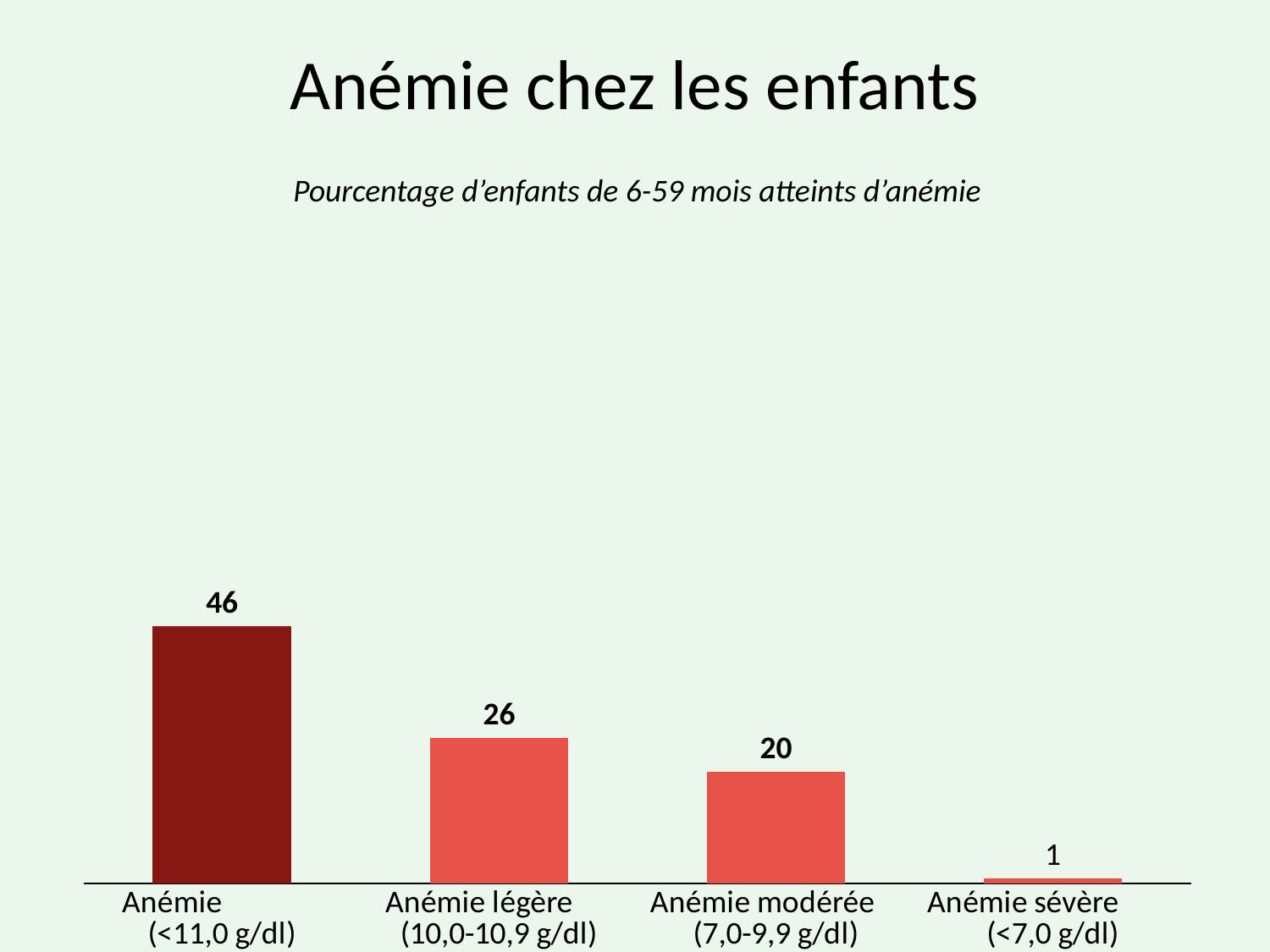

# Anémie chez les enfants
Pourcentage d’enfants de 6-59 mois atteints d’anémie

### Chart

| Category | Series 1 |
|---|---|
| Anémie                (<11,0 g/dl) | 46.0 |
| Anémie légère       (10,0-10,9 g/dl) | 26.0 |
| Anémie modérée     (7,0-9,9 g/dl) | 20.0 |
| Anémie sévère          (<7,0 g/dl) | 1.0 |